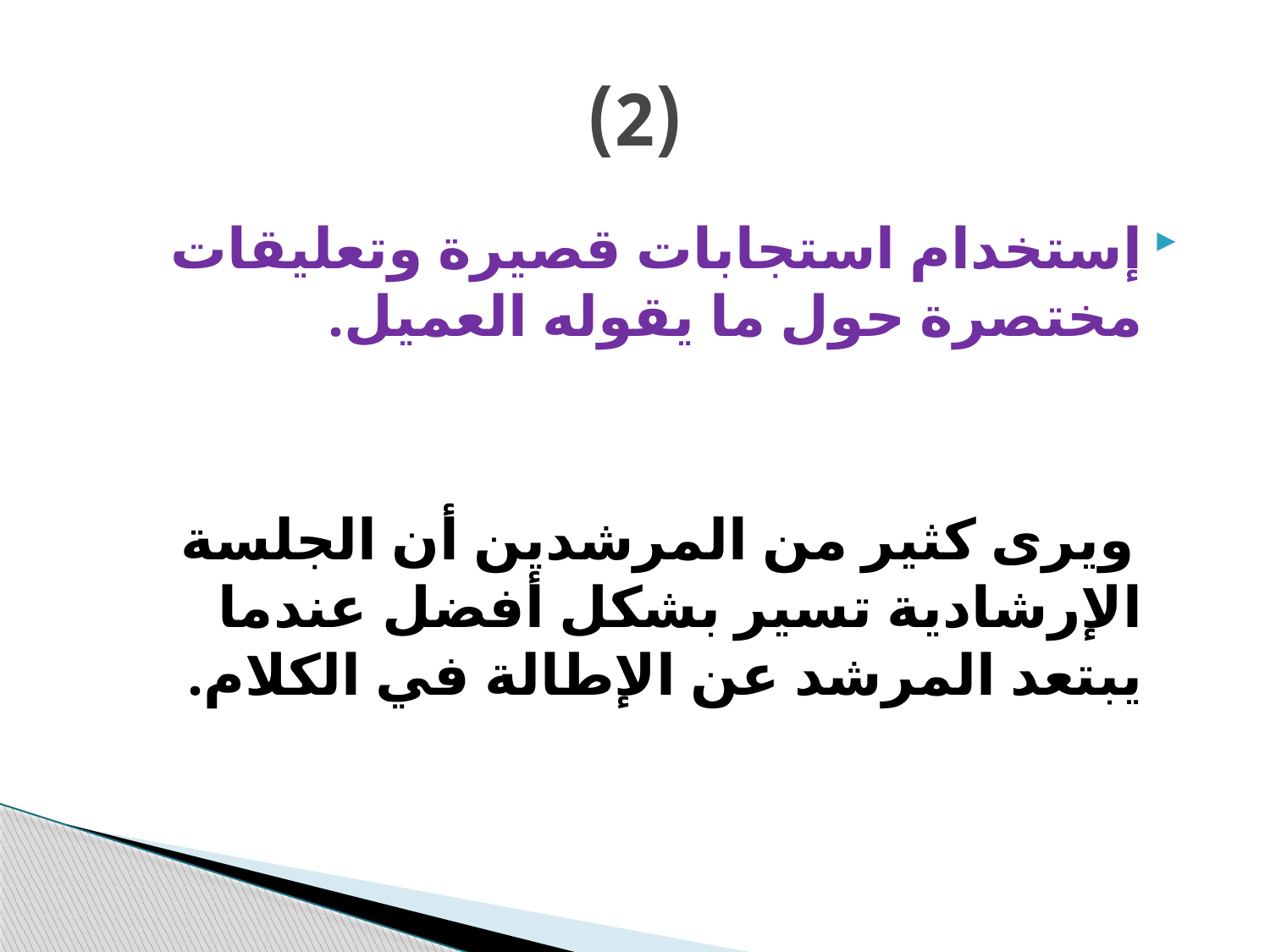

# (2)
إستخدام استجابات قصيرة وتعليقات مختصرة حول ما يقوله العميل.

   ويرى كثير من المرشدين أن الجلسة الإرشادية تسير بشكل أفضل عندما يبتعد المرشد عن الإطالة في الكلام.